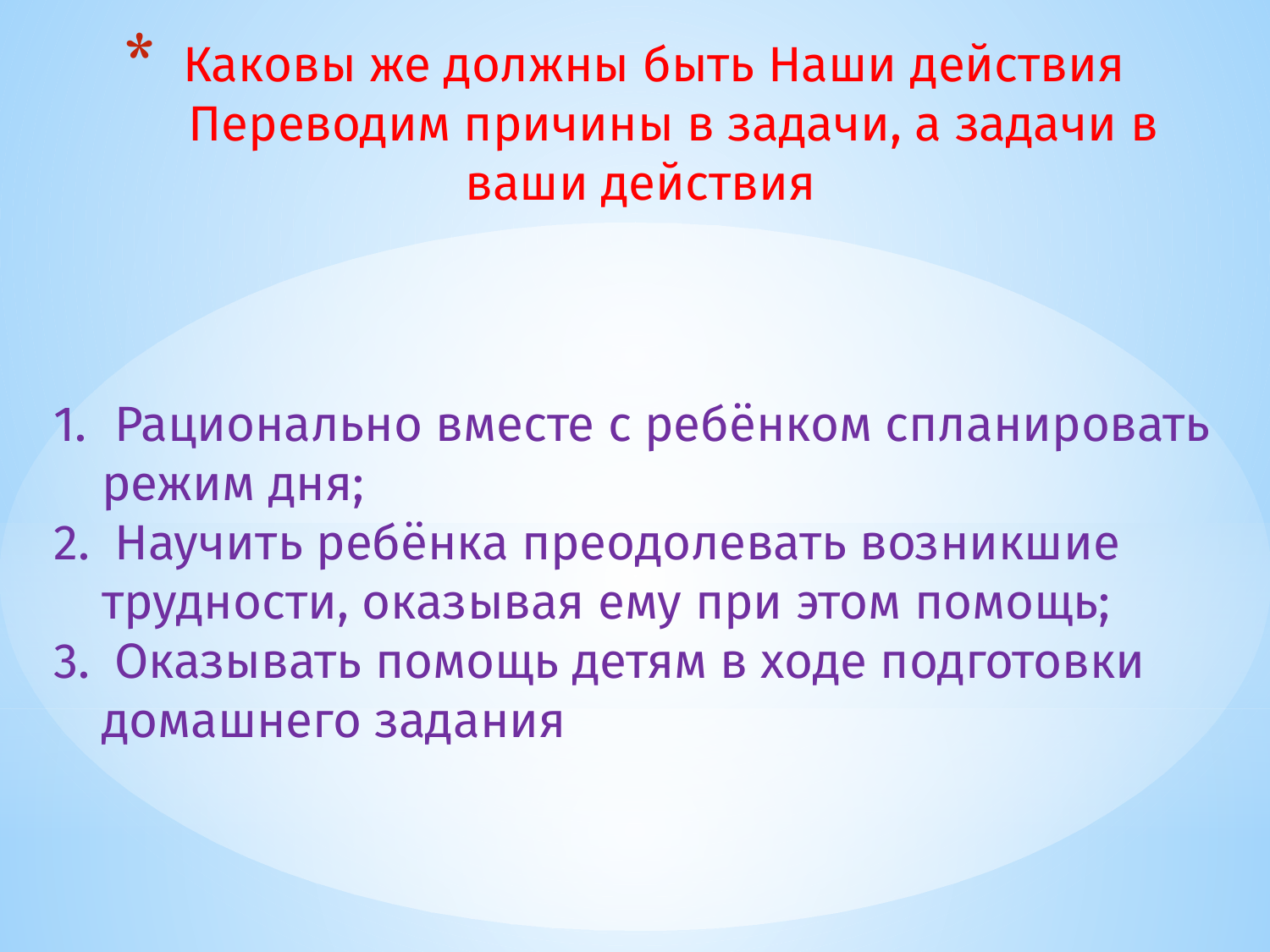

# Каковы же должны быть Наши действия Переводим причины в задачи, а задачи в ваши действия
 Рационально вместе с ребёнком спланировать режим дня;
 Научить ребёнка преодолевать возникшие трудности, оказывая ему при этом помощь;
 Оказывать помощь детям в ходе подготовки домашнего задания